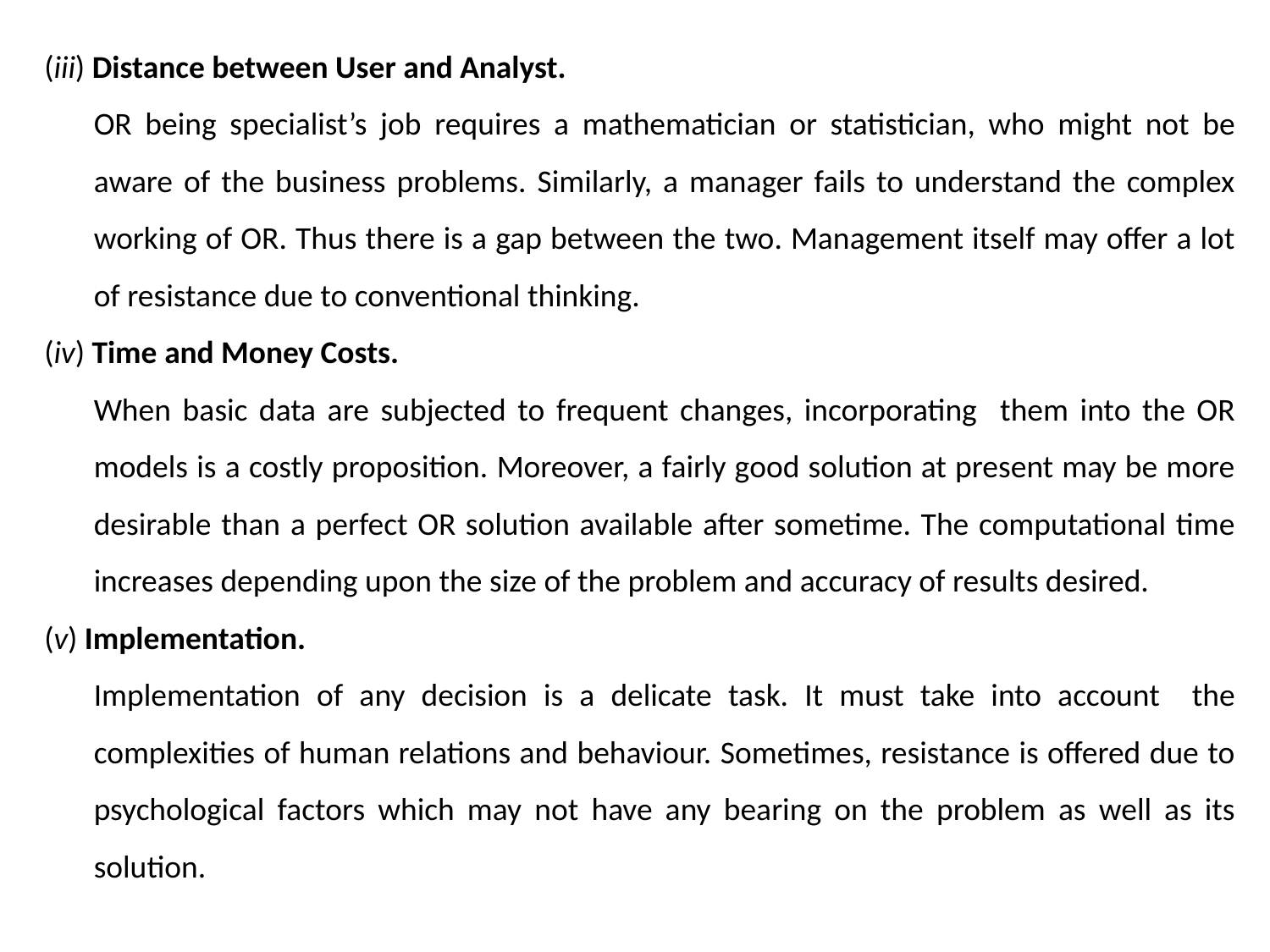

(iii) Distance between User and Analyst.
OR being specialist’s job requires a mathematician or statistician, who might not be aware of the business problems. Similarly, a manager fails to understand the complex working of OR. Thus there is a gap between the two. Management itself may offer a lot of resistance due to conventional thinking.
(iv) Time and Money Costs.
When basic data are subjected to frequent changes, incorporating  them into the OR models is a costly proposition. Moreover, a fairly good solution at present may be more desirable than a perfect OR solution available after sometime. The computational time increases depending upon the size of the problem and accuracy of results desired.
(v) Implementation.
Implementation of any decision is a delicate task. It must take into account  the complexities of human relations and behaviour. Sometimes, resistance is offered due to psychological factors which may not have any bearing on the problem as well as its solution.